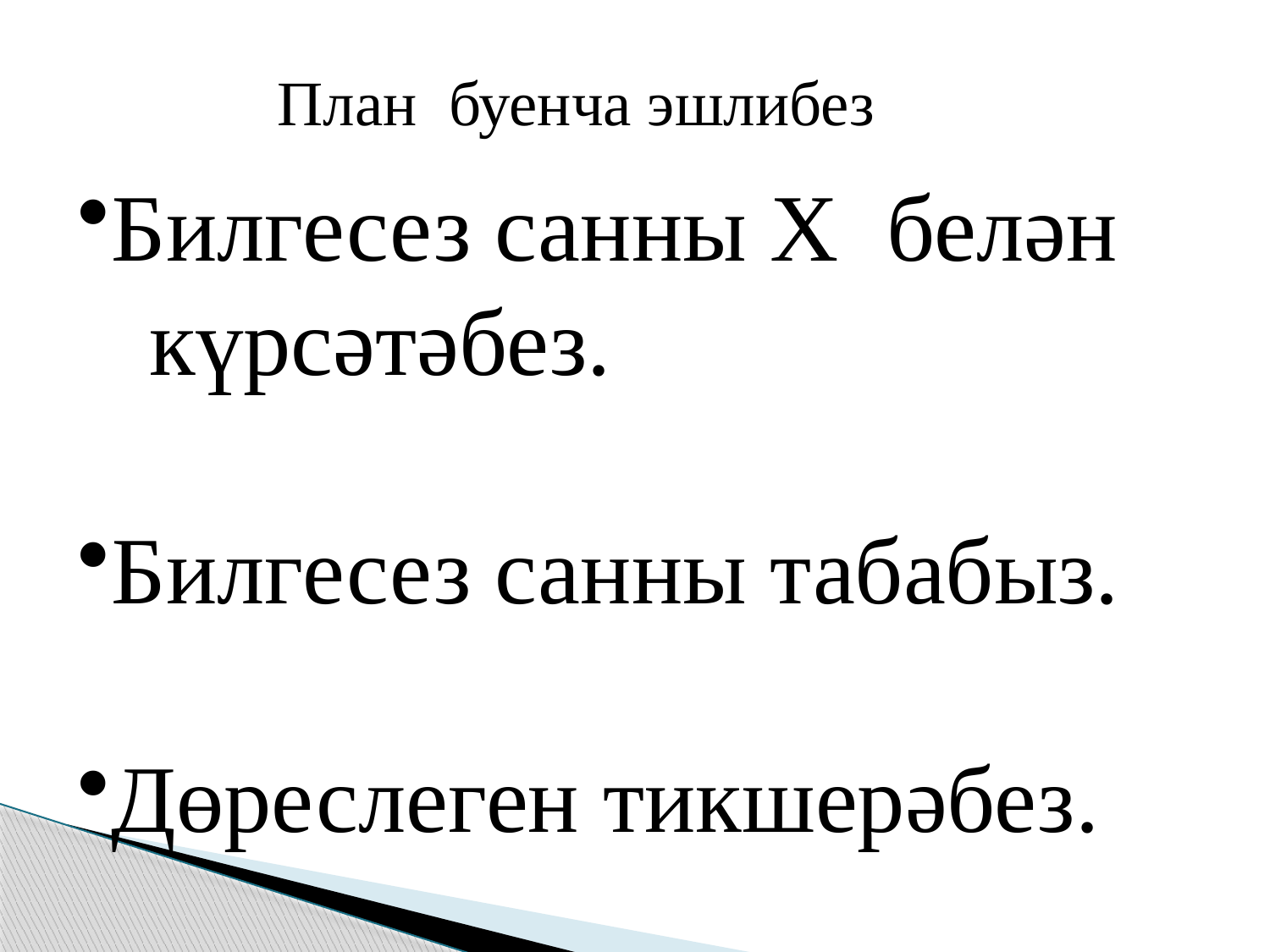

План  буенча эшлибез
Билгесез санны Х  белән
   күрсәтәбез.

Билгесез санны табабыз.

Дөреслеген тикшерәбез.